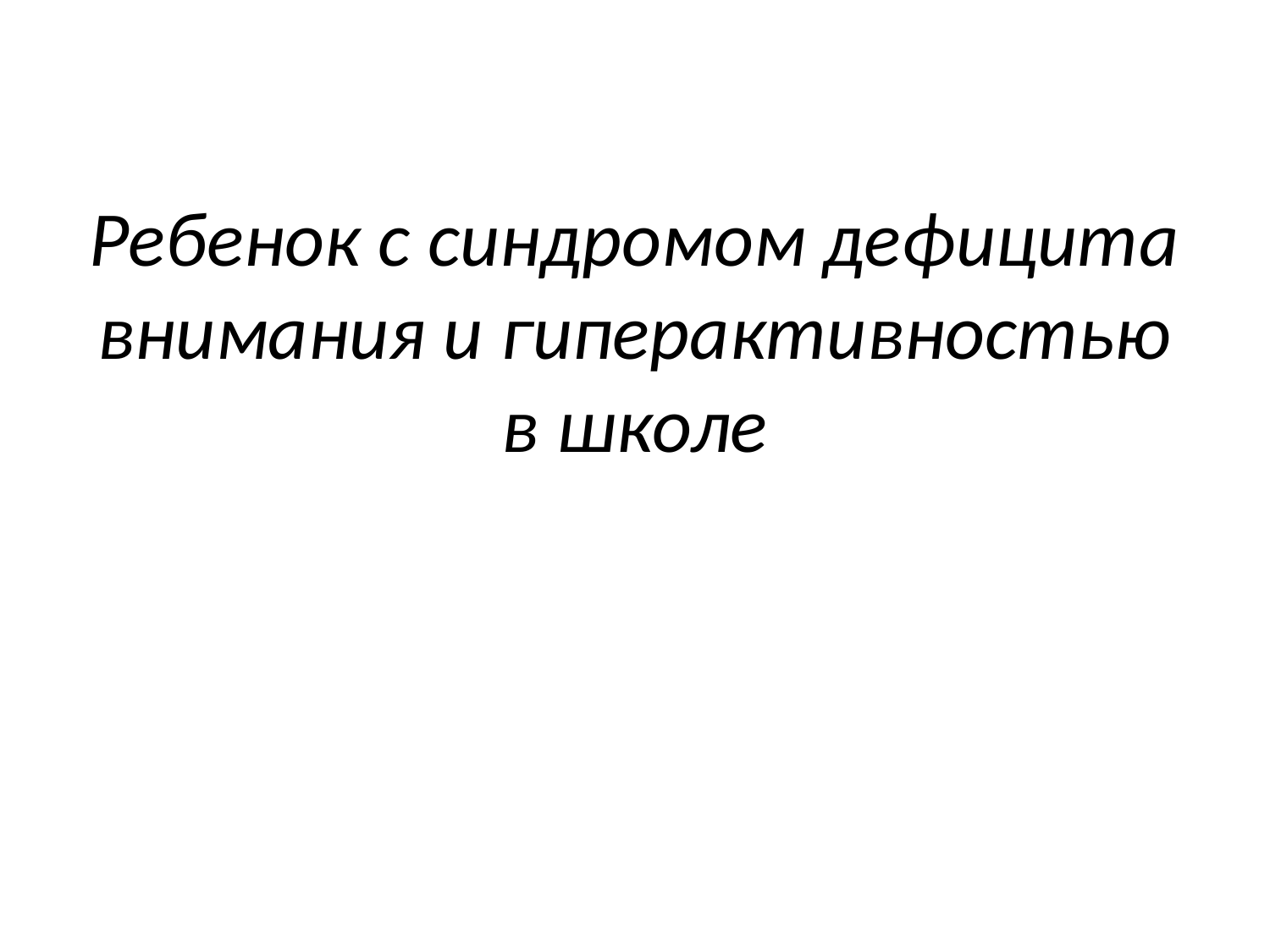

# Ребенок с синдромом дефицита внимания и гиперактивностью в школе